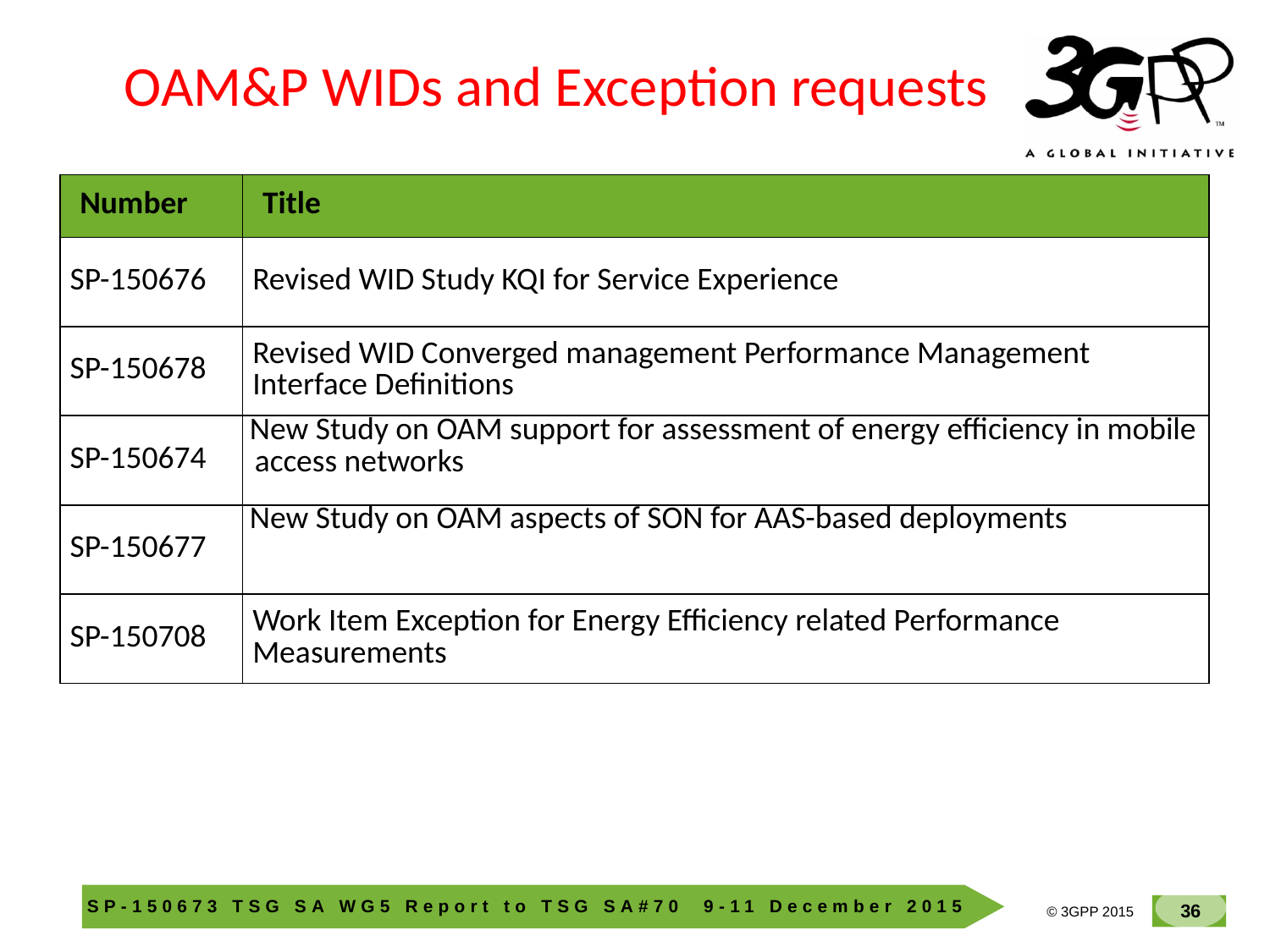

OAM&P WIDs and Exception requests
| Number | Title |
| --- | --- |
| SP-150676 | Revised WID Study KQI for Service Experience |
| SP-150678 | Revised WID Converged management Performance Management Interface Definitions |
| SP-150674 | New Study on OAM support for assessment of energy efficiency in mobile access networks |
| SP-150677 | New Study on OAM aspects of SON for AAS-based deployments |
| SP-150708 | Work Item Exception for Energy Efficiency related Performance Measurements |